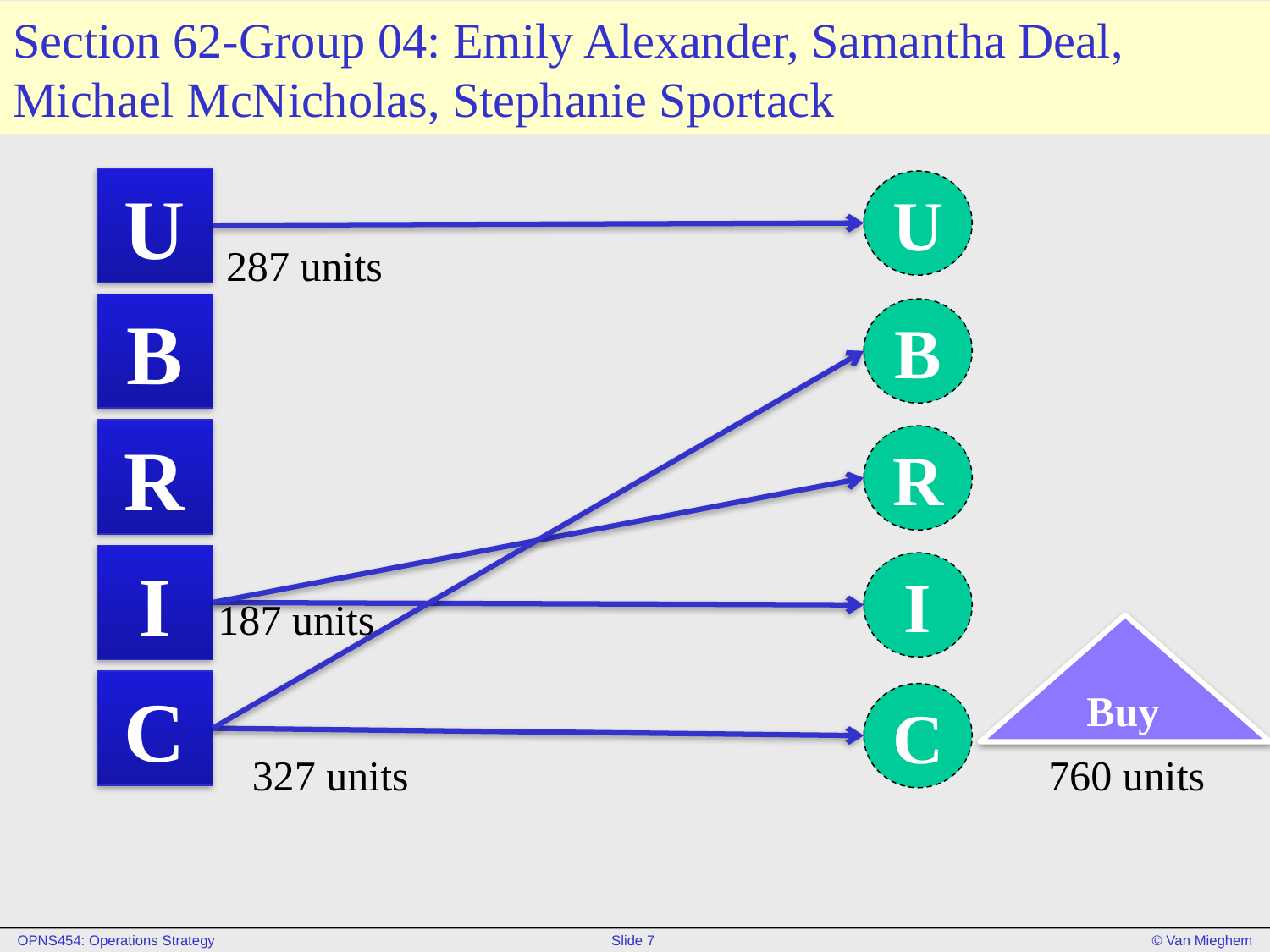

# Section 62-Group 04: Emily Alexander, Samantha Deal, Michael McNicholas, Stephanie Sportack
U
U
287 units
B
B
R
R
I
I
187 units
  Buy
760 units
C
C
327 units